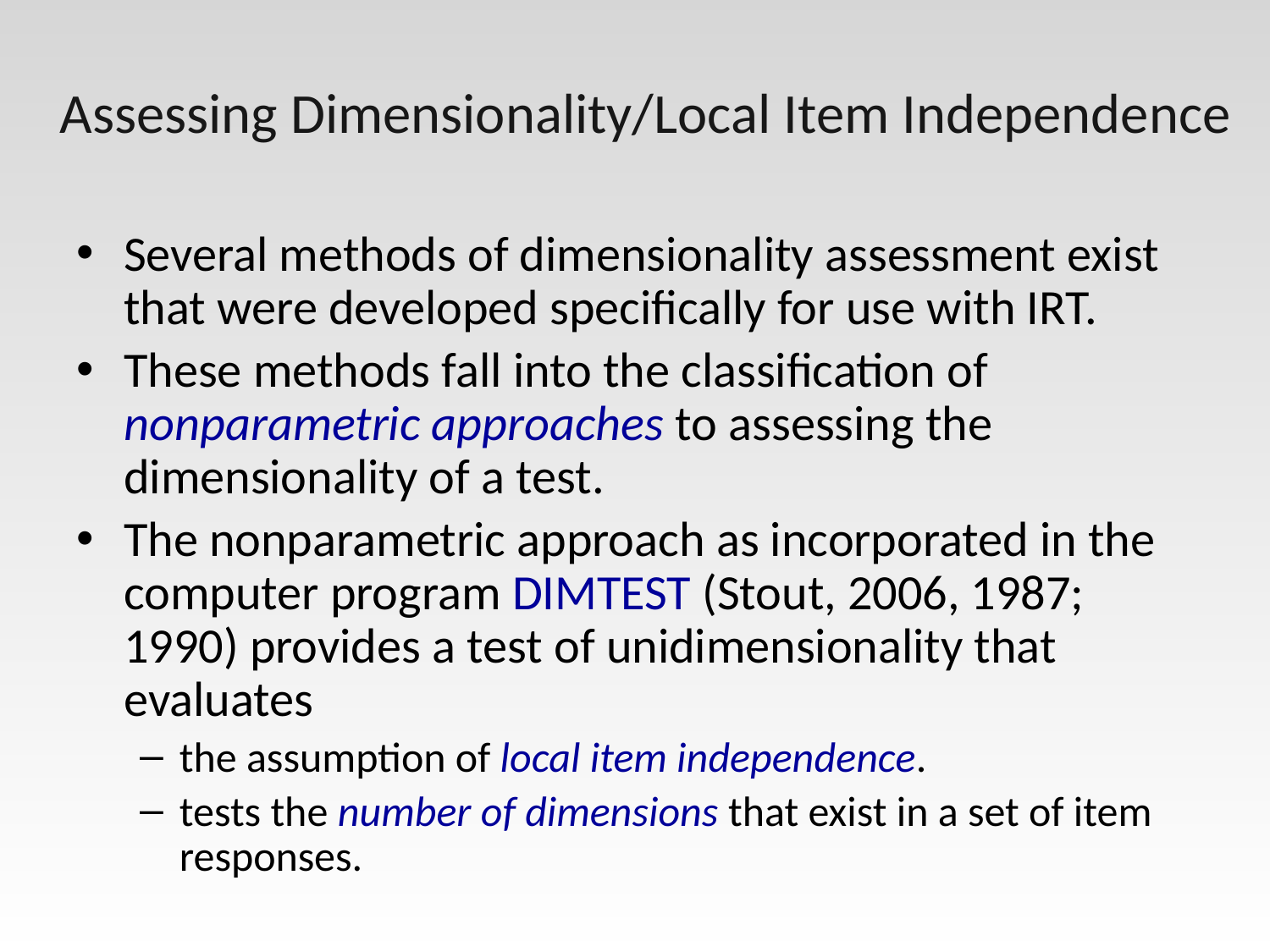

# Assessing Dimensionality/Local Item Independence
Several methods of dimensionality assessment exist that were developed specifically for use with IRT.
These methods fall into the classification of nonparametric approaches to assessing the dimensionality of a test.
The nonparametric approach as incorporated in the computer program DIMTEST (Stout, 2006, 1987; 1990) provides a test of unidimensionality that evaluates
the assumption of local item independence.
tests the number of dimensions that exist in a set of item responses.